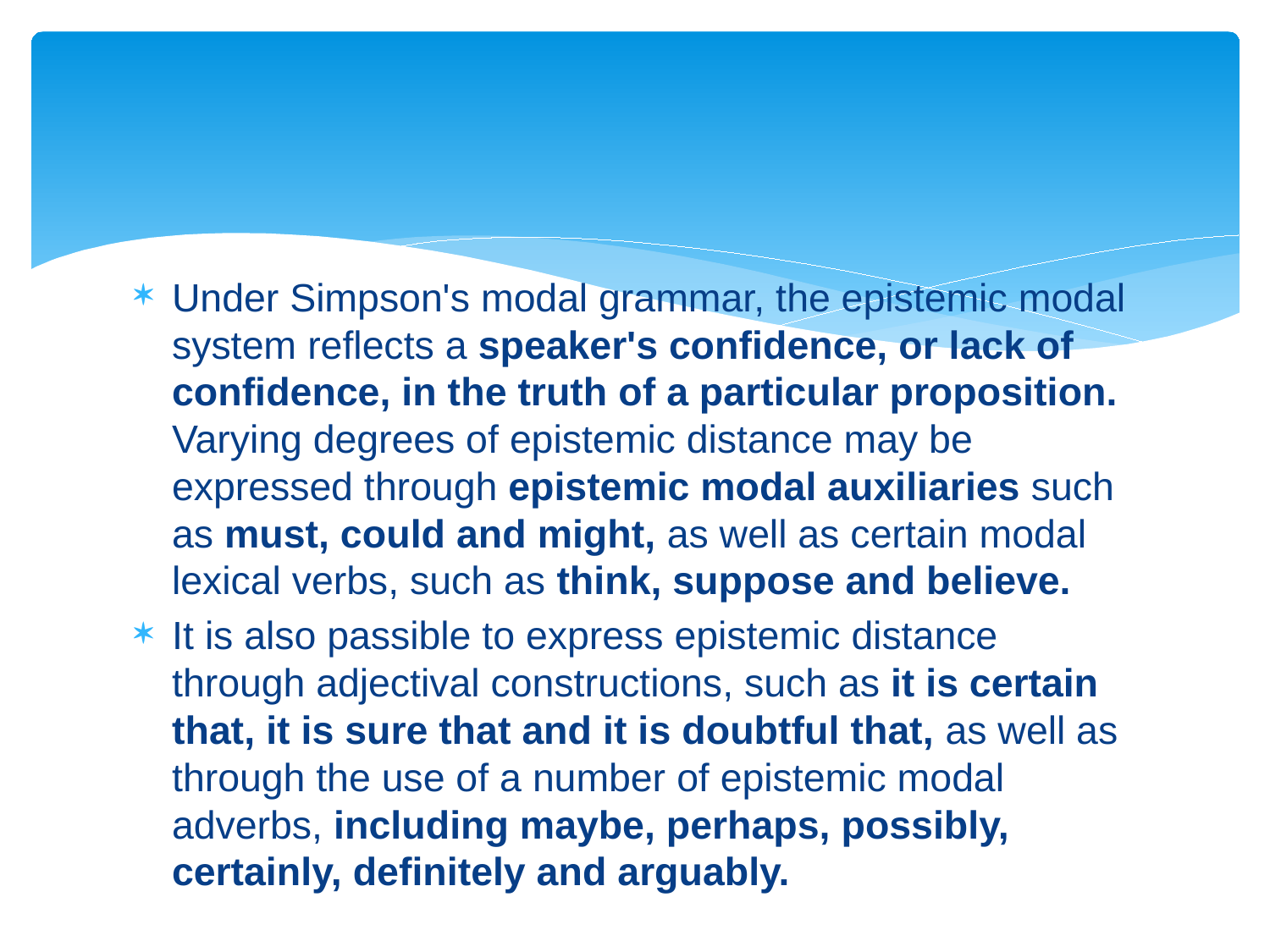

#
Under Simpson's modal grammar, the epistemic modal system reflects a speaker's confidence, or lack of confidence, in the truth of a particular proposition. Varying degrees of epistemic distance may be expressed through epistemic modal auxiliaries such as must, could and might, as well as certain modal lexical verbs, such as think, suppose and believe.
It is also passible to express epistemic distance through adjectival constructions, such as it is certain that, it is sure that and it is doubtful that, as well as through the use of a number of epistemic modal adverbs, including maybe, perhaps, possibly, certainly, definitely and arguably.